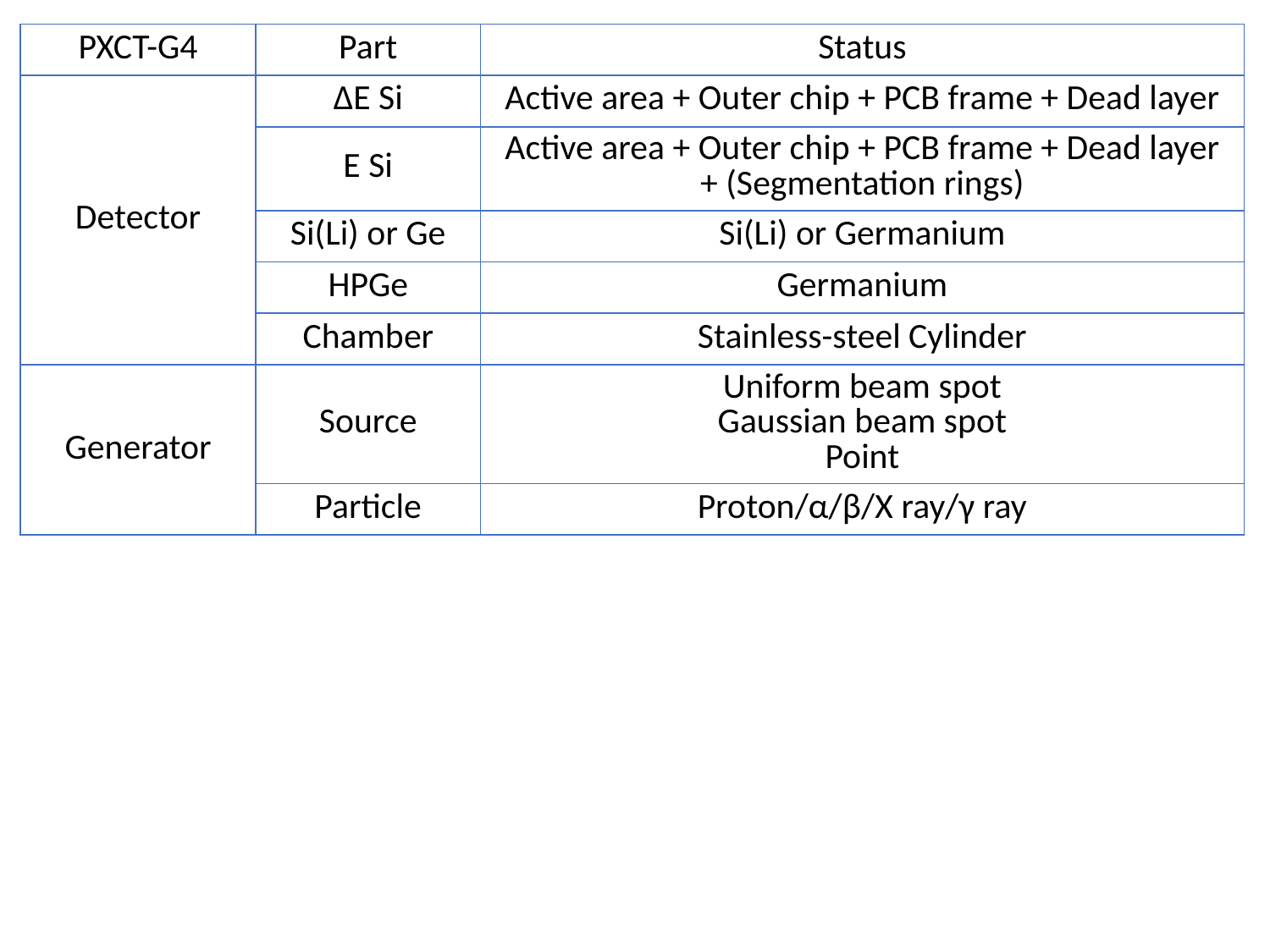

| PXCT-G4 | Part | Status |
| --- | --- | --- |
| Detector | ΔE Si | Active area + Outer chip + PCB frame + Dead layer |
|  | E Si | Active area + Outer chip + PCB frame + Dead layer + (Segmentation rings) |
|  | Si(Li) or Ge | Si(Li) or Germanium |
|  | HPGe | Germanium |
|  | Chamber | Stainless-steel Cylinder |
| Generator | Source | Uniform beam spot Gaussian beam spot Point |
|  | Particle | Proton/α/β/X ray/γ ray |